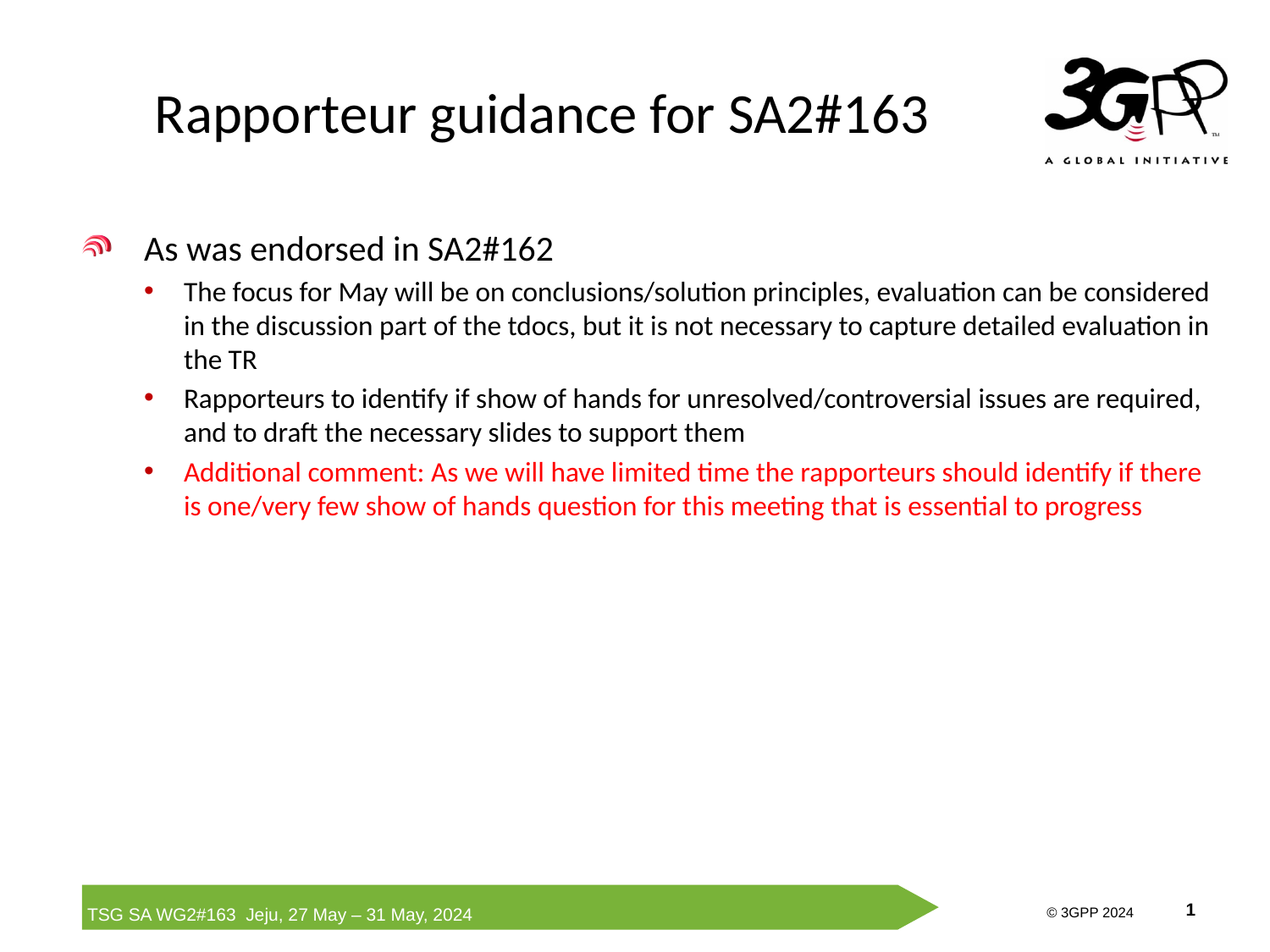

# Rapporteur guidance for SA2#163

As was endorsed in SA2#162
The focus for May will be on conclusions/solution principles, evaluation can be considered in the discussion part of the tdocs, but it is not necessary to capture detailed evaluation in the TR
Rapporteurs to identify if show of hands for unresolved/controversial issues are required, and to draft the necessary slides to support them
Additional comment: As we will have limited time the rapporteurs should identify if there is one/very few show of hands question for this meeting that is essential to progress